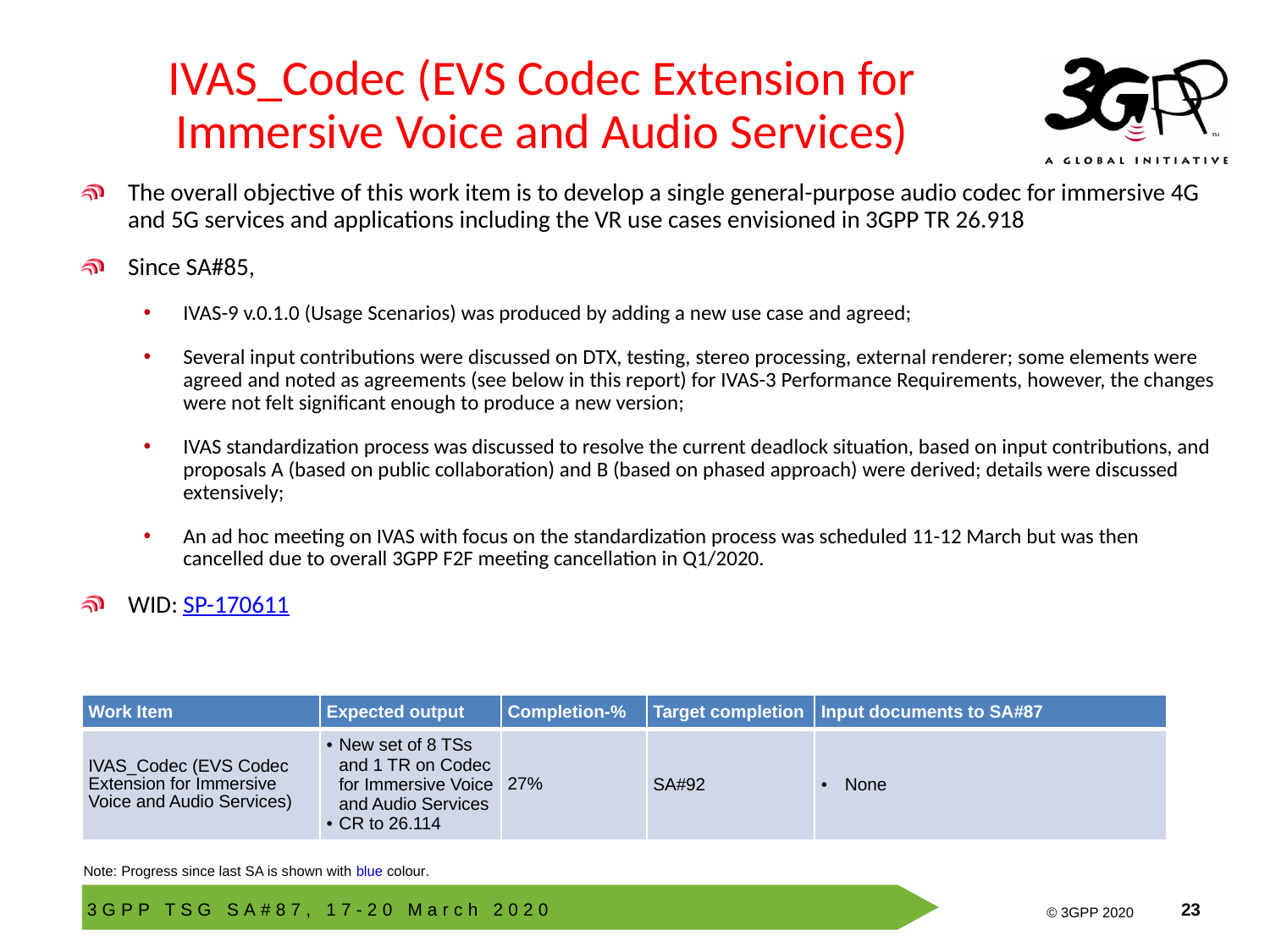

# IVAS_Codec (EVS Codec Extension for Immersive Voice and Audio Services)
The overall objective of this work item is to develop a single general-purpose audio codec for immersive 4G and 5G services and applications including the VR use cases envisioned in 3GPP TR 26.918
Since SA#85,
IVAS-9 v.0.1.0 (Usage Scenarios) was produced by adding a new use case and agreed;
Several input contributions were discussed on DTX, testing, stereo processing, external renderer; some elements were agreed and noted as agreements (see below in this report) for IVAS-3 Performance Requirements, however, the changes were not felt significant enough to produce a new version;
IVAS standardization process was discussed to resolve the current deadlock situation, based on input contributions, and proposals A (based on public collaboration) and B (based on phased approach) were derived; details were discussed extensively;
An ad hoc meeting on IVAS with focus on the standardization process was scheduled 11-12 March but was then cancelled due to overall 3GPP F2F meeting cancellation in Q1/2020.
WID: SP-170611
| Work Item | Expected output | Completion-% | Target completion | Input documents to SA#87 |
| --- | --- | --- | --- | --- |
| IVAS\_Codec (EVS Codec Extension for Immersive Voice and Audio Services) | New set of 8 TSs and 1 TR on Codec for Immersive Voice and Audio Services CR to 26.114 | 27% | SA#92 | None |
Note: Progress since last SA is shown with blue colour.